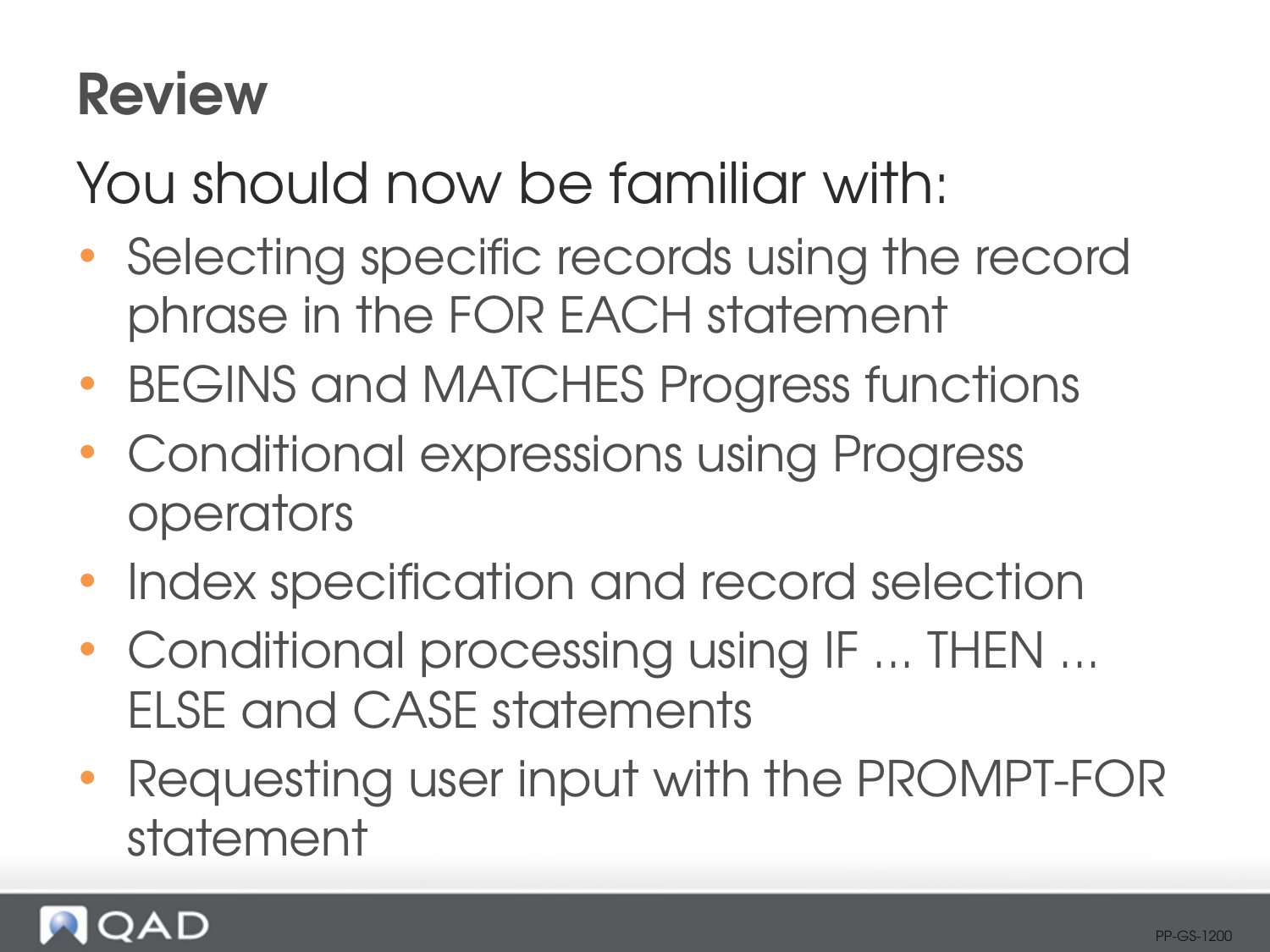

# Review
You should now be familiar with:
Selecting specific records using the record phrase in the FOR EACH statement
BEGINS and MATCHES Progress functions
Conditional expressions using Progress operators
Index specification and record selection
Conditional processing using IF ... THEN ... ELSE and CASE statements
Requesting user input with the PROMPT-FOR statement
PP-GS-1200